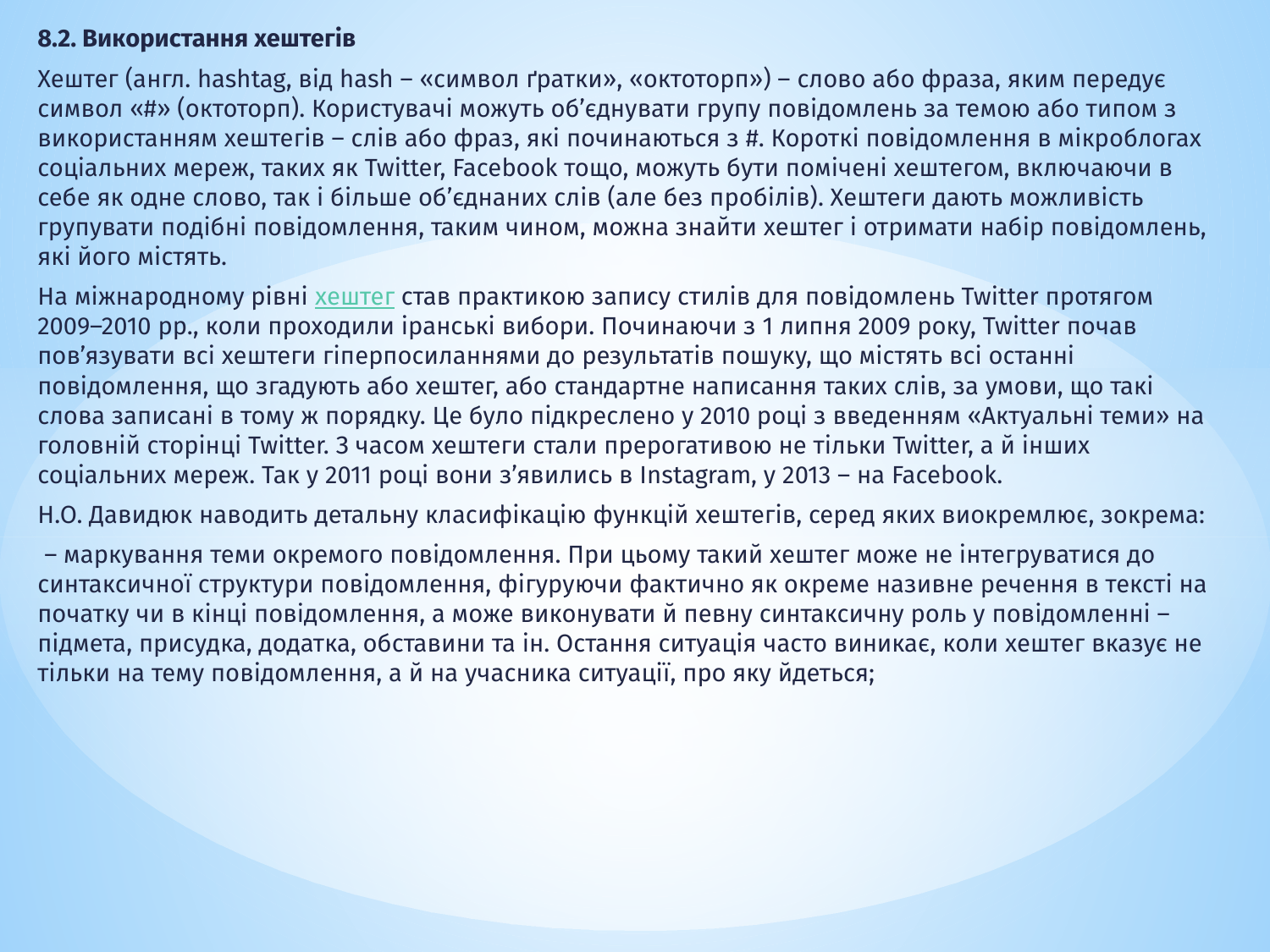

8.2. Використання хештегів
Хештег (англ. hashtag, від hash – «символ ґратки», «октоторп») – слово або фраза, яким передує символ «#» (октоторп). Користувачі можуть об’єднувати групу повідомлень за темою або типом з використанням хештегів – слів або фраз, які починаються з #. Короткі повідомлення в мікроблогах соціальних мереж, таких як Twitter, Facebook тощо, можуть бути помічені хештегом, включаючи в себе як одне слово, так і більше об’єднаних слів (але без пробілів). Хештеги дають можливість групувати подібні повідомлення, таким чином, можна знайти хештег і отримати набір повідомлень, які його містять.
На міжнародному рівні хештег став практикою запису стилів для повідомлень Twitter протягом 2009–2010 рр., коли проходили іранські вибори. Починаючи з 1 липня 2009 року, Twitter почав пов’язувати всі хештеги гіперпосиланнями до результатів пошуку, що містять всі останні повідомлення, що згадують або хештег, або стандартне написання таких слів, за умови, що такі слова записані в тому ж порядку. Це було підкреслено у 2010 році з введенням «Актуальні теми» на головній сторінці Twitter. З часом хештеги стали прерогативою не тільки Twitter, а й інших соціальних мереж. Так у 2011 році вони з’явились в Instagram, у 2013 – на Facebook.
Н.О. Давидюк наводить детальну класифікацію функцій хештегів, серед яких виокремлює, зокрема:
 – маркування теми окремого повідомлення. При цьому такий хештег може не інтегруватися до синтаксичної структури повідомлення, фігуруючи фактично як окреме називне речення в тексті на початку чи в кінці повідомлення, а може виконувати й певну синтаксичну роль у повідомленні – підмета, присудка, додатка, обставини та ін. Остання ситуація часто виникає, коли хештег вказує не тільки на тему повідомлення, а й на учасника ситуації, про яку йдеться;